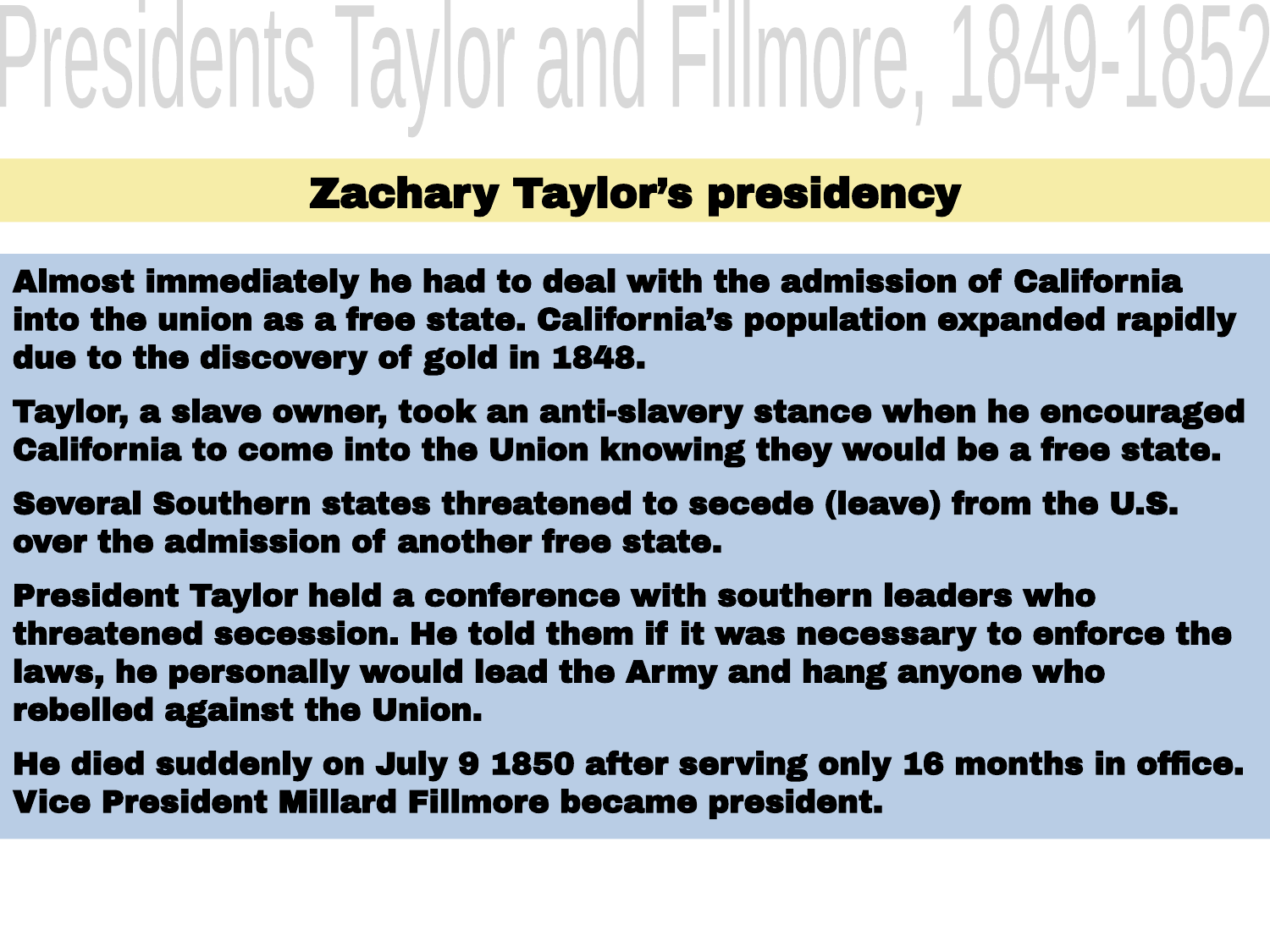

Presidents Taylor and Fillmore, 1849-1852
Zachary Taylor’s presidency
Almost immediately he had to deal with the admission of California into the union as a free state. California’s population expanded rapidly due to the discovery of gold in 1848.
Taylor, a slave owner, took an anti-slavery stance when he encouraged California to come into the Union knowing they would be a free state.
Several Southern states threatened to secede (leave) from the U.S. over the admission of another free state.
President Taylor held a conference with southern leaders who threatened secession. He told them if it was necessary to enforce the laws, he personally would lead the Army and hang anyone who rebelled against the Union.
He died suddenly on July 9 1850 after serving only 16 months in office. Vice President Millard Fillmore became president.